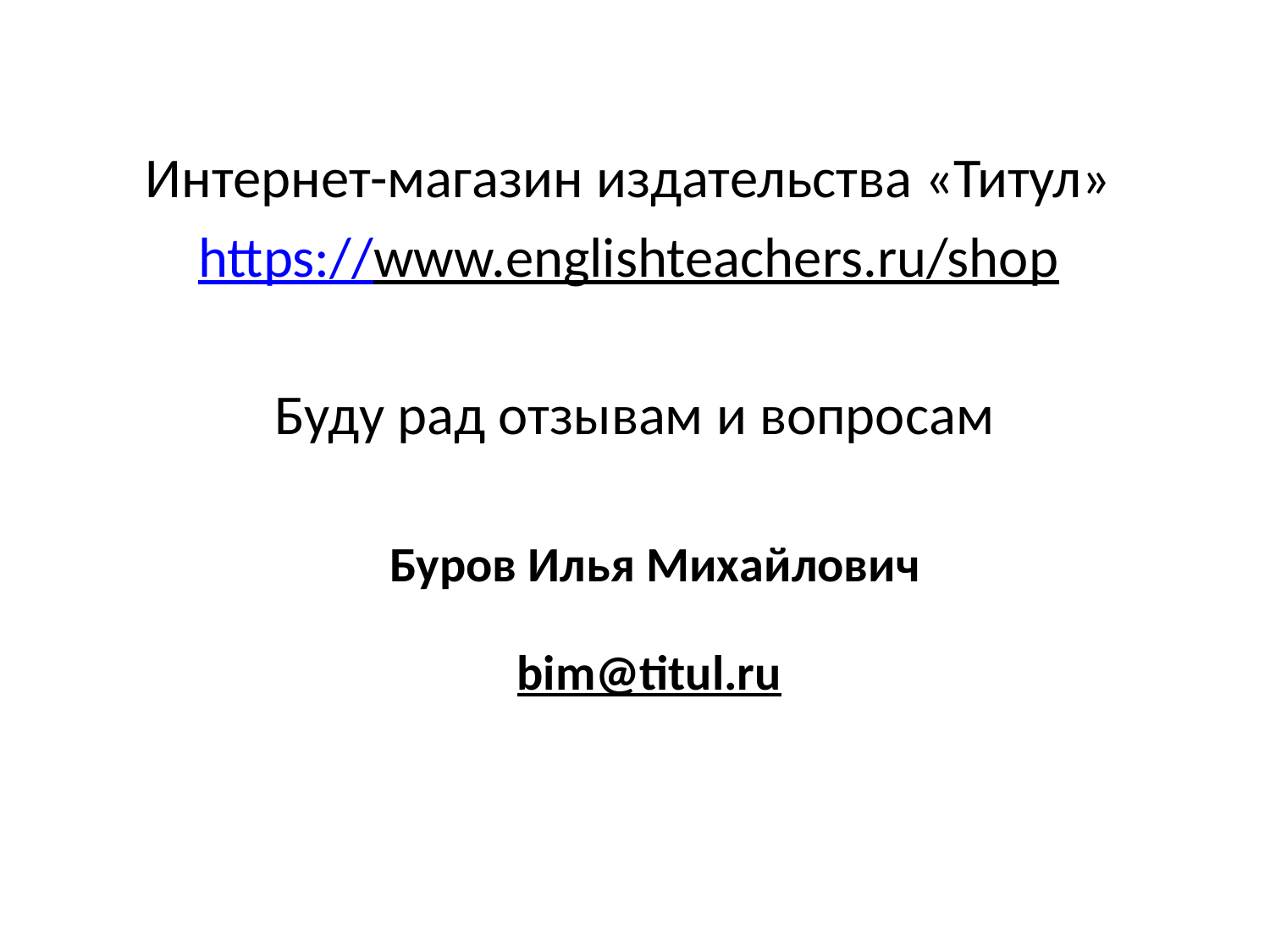

Интернет-магазин издательства «Титул»
https://www.englishteachers.ru/shop

Буду рад отзывам и вопросам

Буров Илья Михайлович

bim@titul.ru